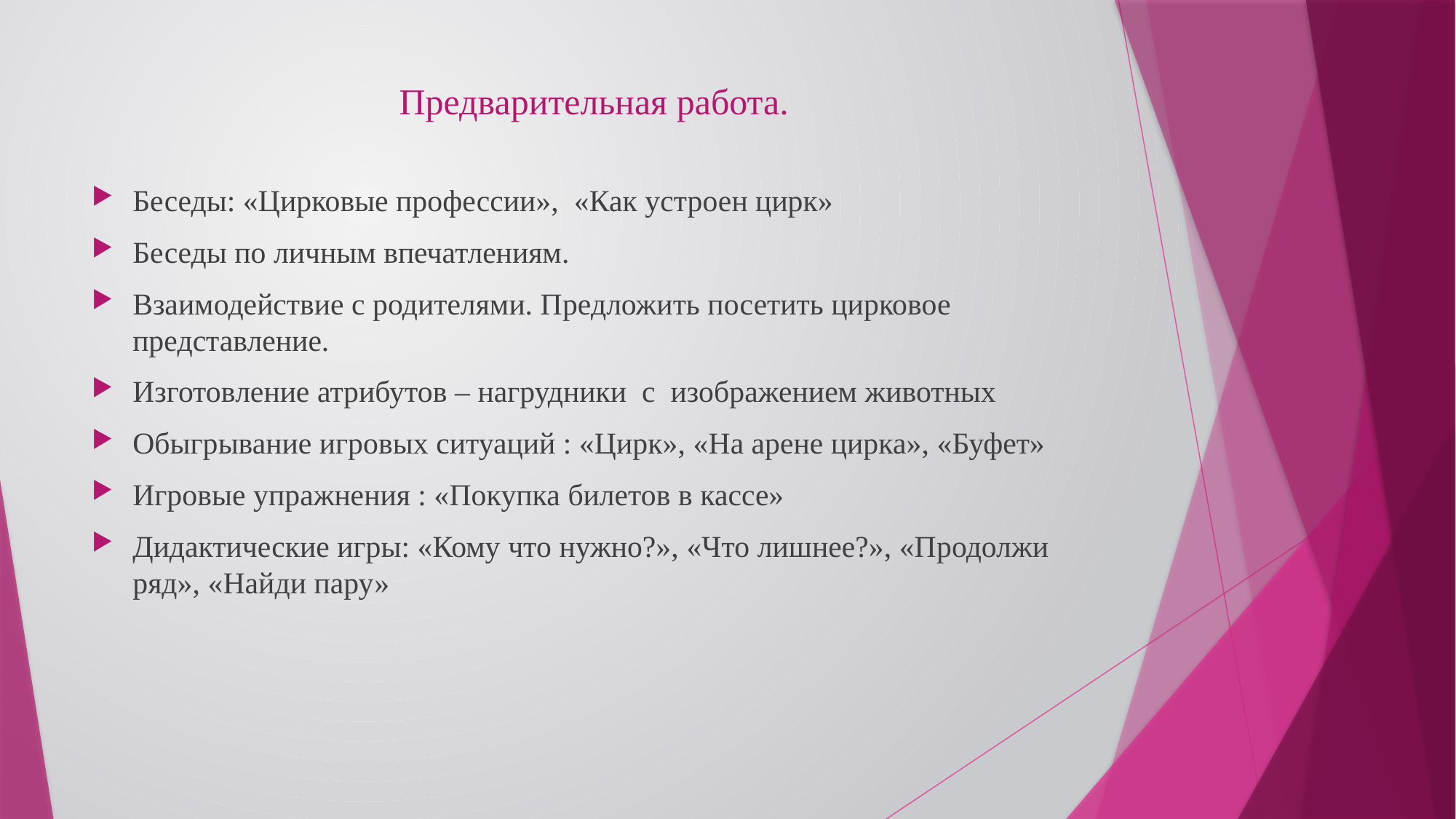

# Предварительная работа.

Беседы: «Цирковые профессии»,  «Как устроен цирк»
Беседы по личным впечатлениям.
Взаимодействие с родителями. Предложить посетить цирковое представление.
Изготовление атрибутов – нагрудники  с  изображением животных
Обыгрывание игровых ситуаций : «Цирк», «На арене цирка», «Буфет»
Игровые упражнения : «Покупка билетов в кассе»
Дидактические игры: «Кому что нужно?», «Что лишнее?», «Продолжи ряд», «Найди пару»